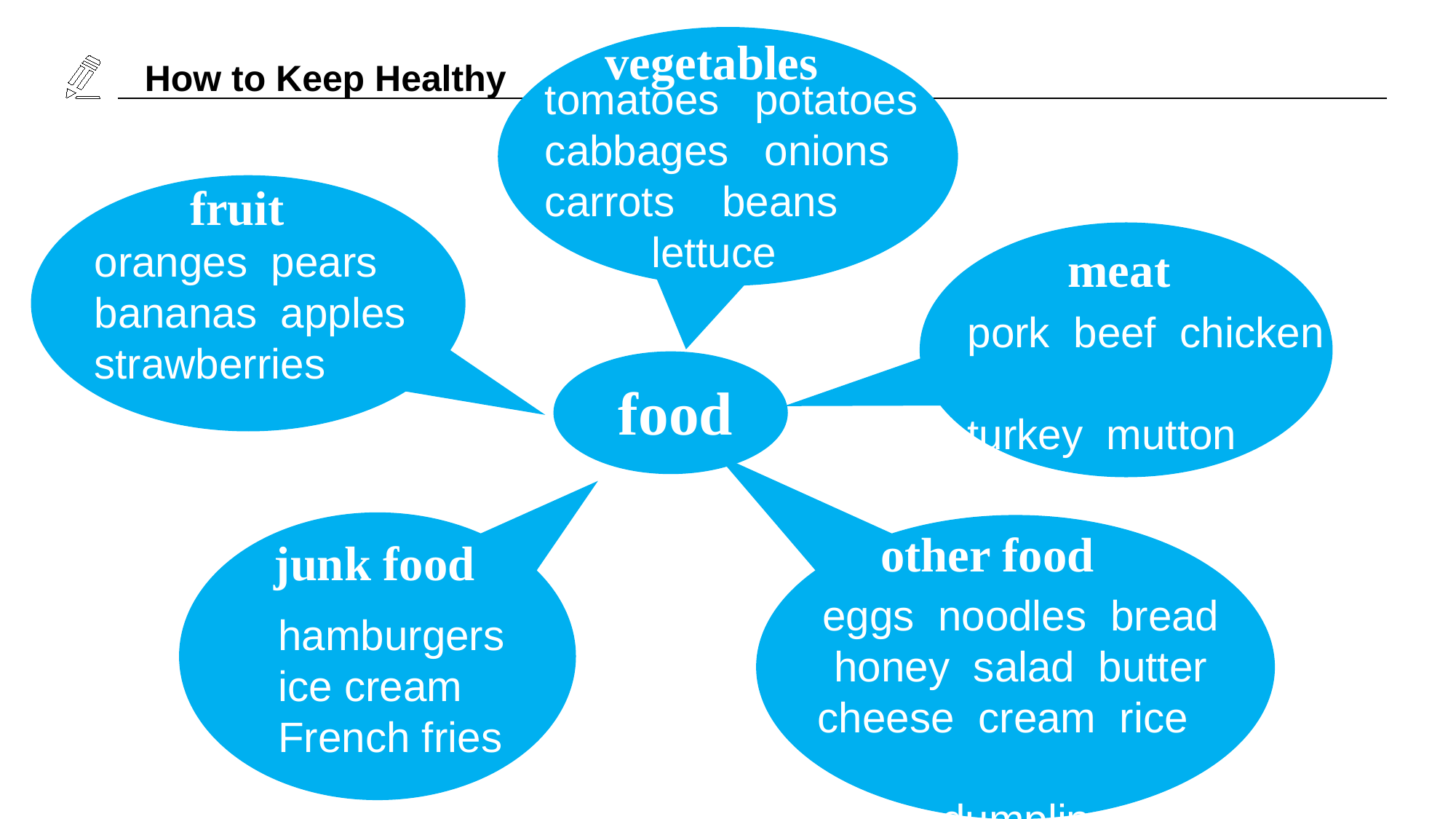

vegetables

tomatoes   potatoes cabbages   onions carrots    beans
         lettuce
fruit

oranges  pears bananas  apples strawberries

meat
pork  beef  chicken
turkey  mutton

food

other food
junk food
eggs  noodles  bread honey  salad  butter cheese  cream  rice                                          dumplings
hamburgers
ice cream
French fries